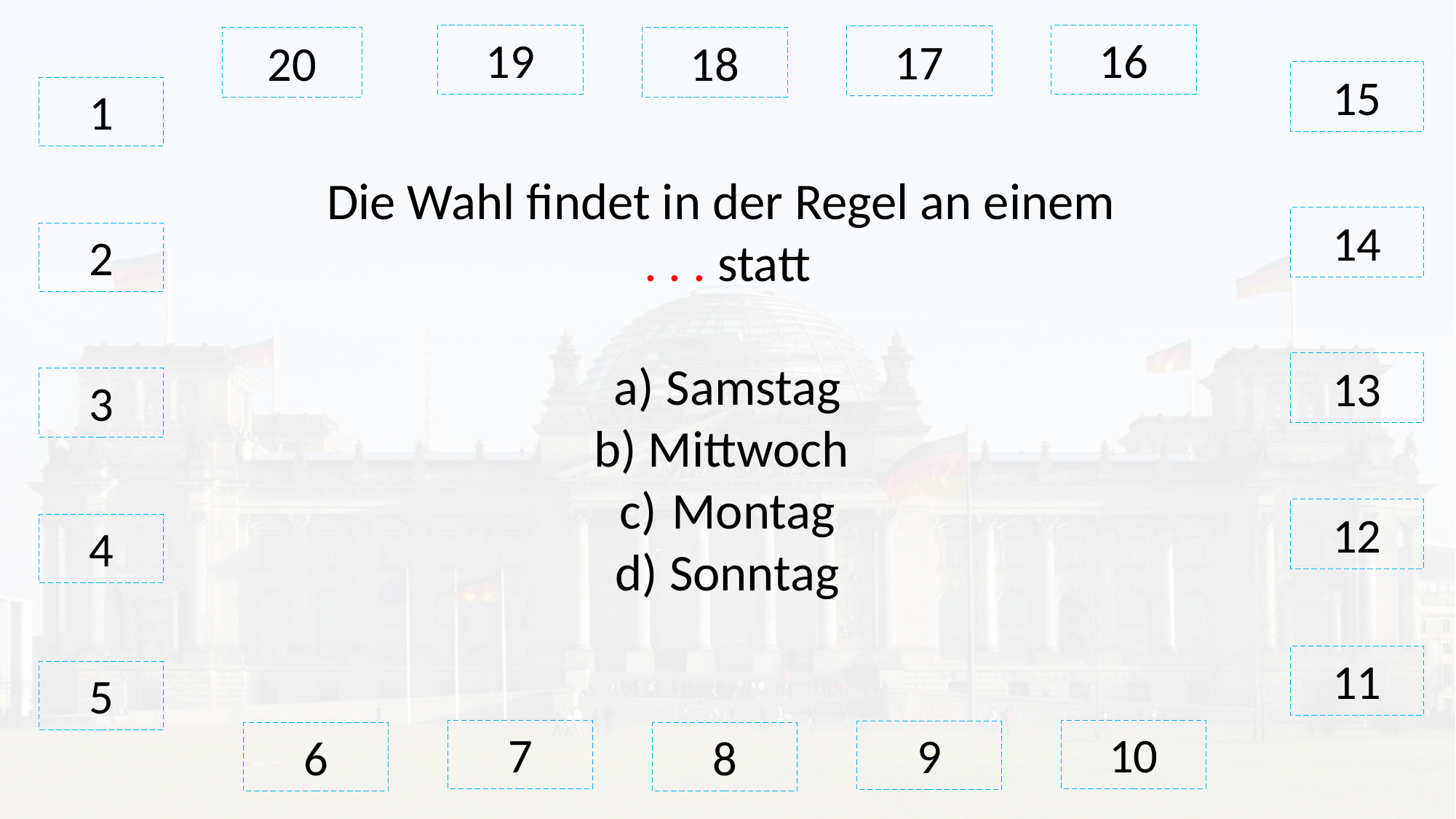

19
16
17
# 20
18
15
1
Die Wahl findet in der Regel an einem
. . . statt

 Samstag
 Mittwoch
 Montag
 Sonntag
14
2
13
3
12
4
11
5
7
10
9
6
8